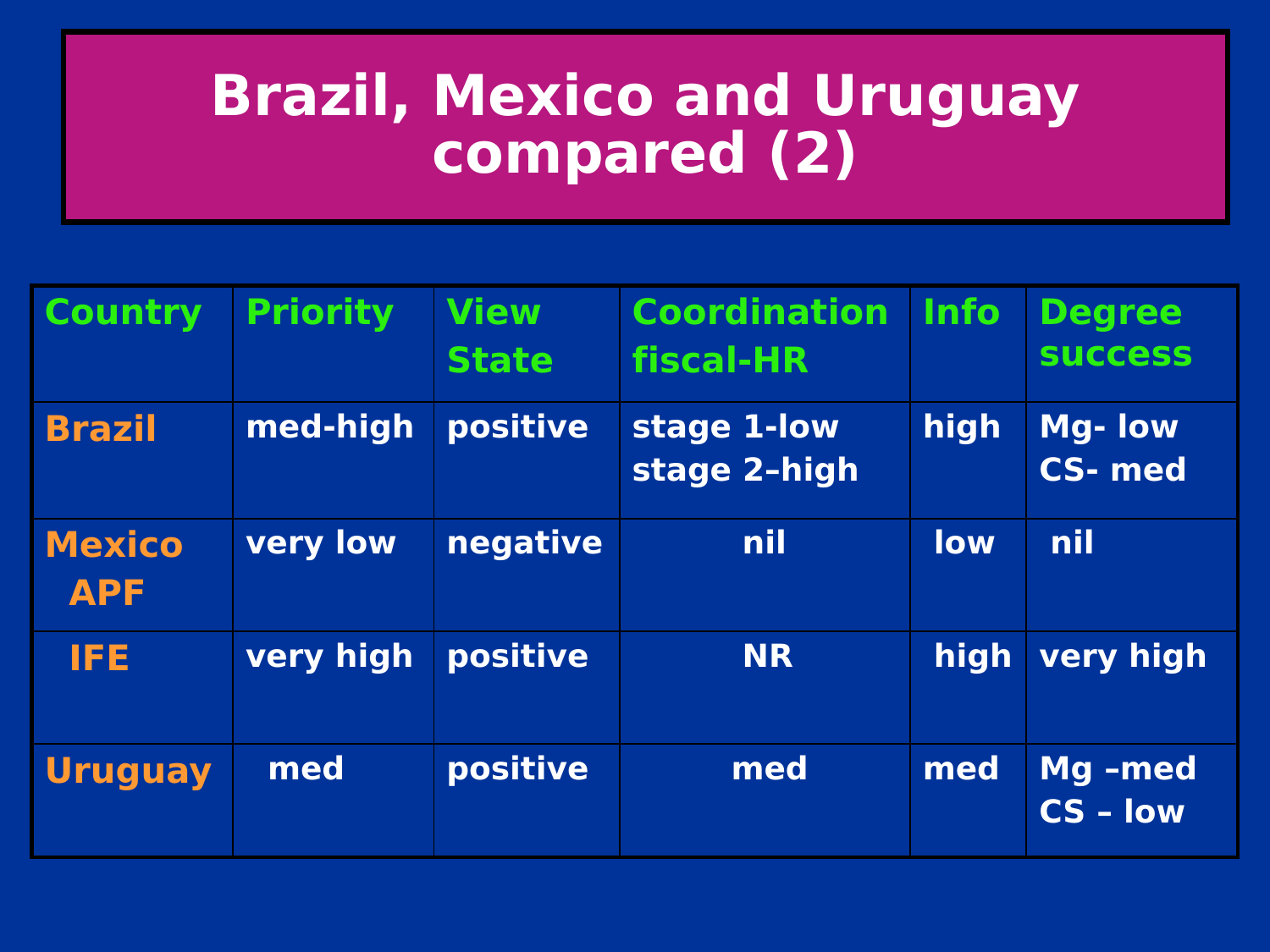

Brazil, Mexico and Uruguay
compared (2)
# Brazil, Mexico and Uruguay compared (1)
| Country | Priority | View State | Coordination fiscal-HR | Info | Degree success |
| --- | --- | --- | --- | --- | --- |
| Brazil | med-high | positive | stage 1-low stage 2–high | high | Mg- low CS- med |
| Mexico APF | very low | negative | nil | low | nil |
| IFE | very high | positive | NR | high | very high |
| Uruguay | med | positive | med | med | Mg –med CS – low |